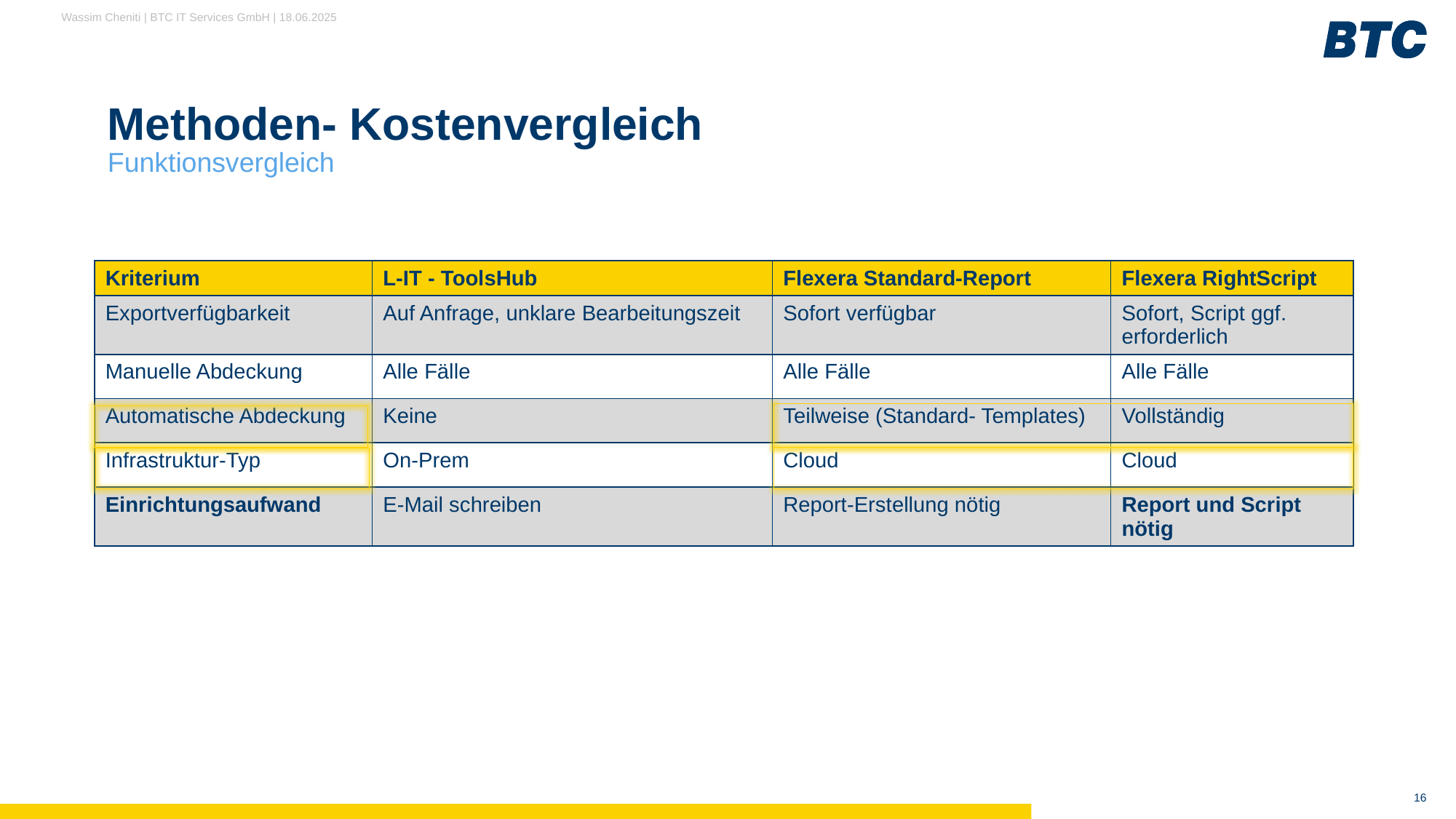

Wassim Cheniti | BTC IT Services GmbH | 18.06.2025
# Methoden- Kostenvergleich
Funktionsvergleich
| Kriterium | L-IT - ToolsHub | Flexera Standard-Report | Flexera RightScript |
| --- | --- | --- | --- |
| Exportverfügbarkeit | Auf Anfrage, unklare Bearbeitungszeit | Sofort verfügbar | Sofort, Script ggf. erforderlich |
| Manuelle Abdeckung | Alle Fälle | Alle Fälle | Alle Fälle |
| Automatische Abdeckung | Keine | Teilweise (Standard- Templates) | Vollständig |
| Infrastruktur-Typ | On-Prem | Cloud | Cloud |
| Einrichtungsaufwand | E-Mail schreiben | Report-Erstellung nötig | Report und Script nötig |

16